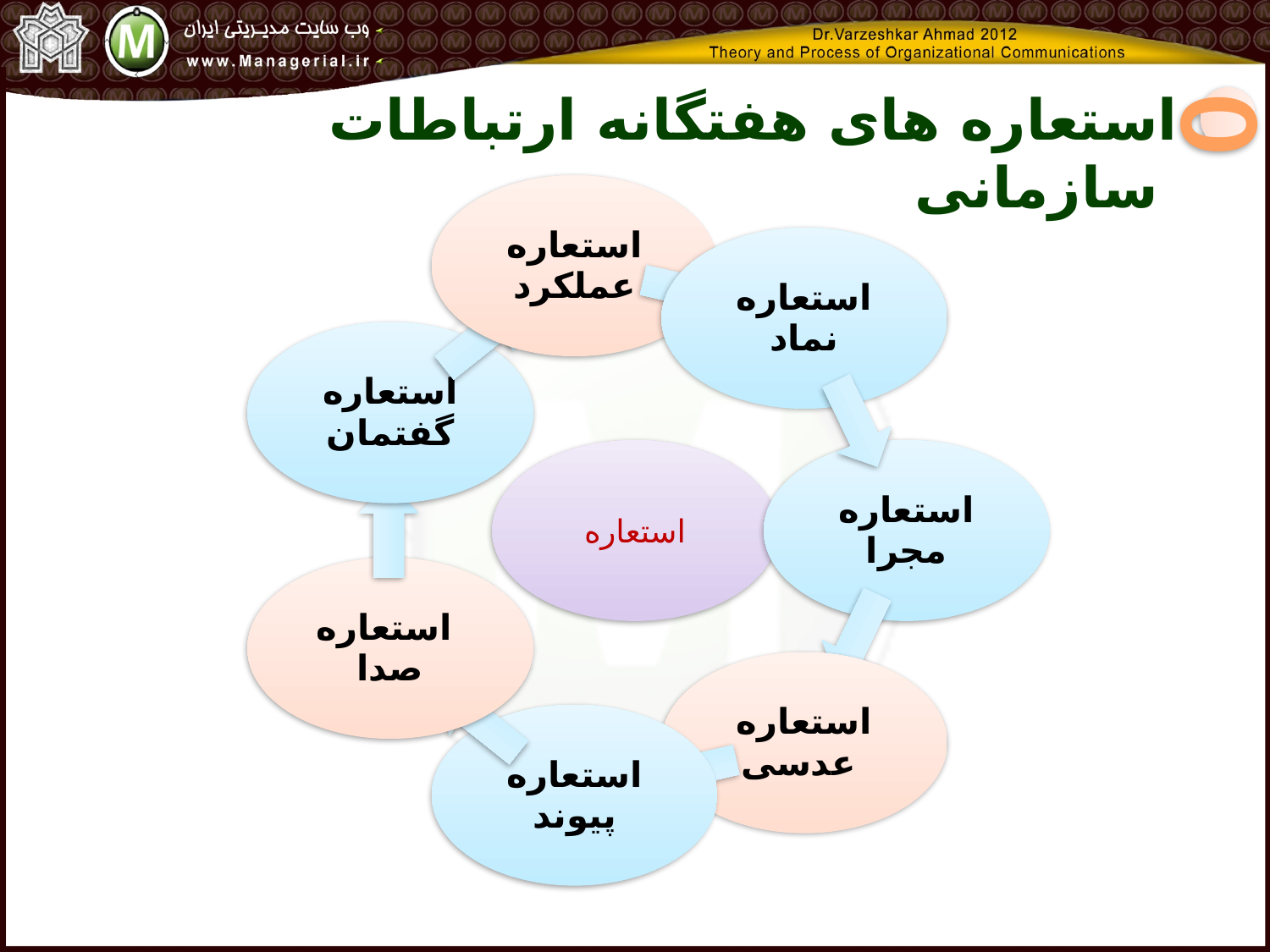

استعاره های هفتگانه ارتباطات سازمانی
0
استعاره
استعاره مجرا
استعاره پیوند
استعاره گفتمان
استعاره عملکرد
استعاره عدسی
استعاره
صدا
استعاره نماد